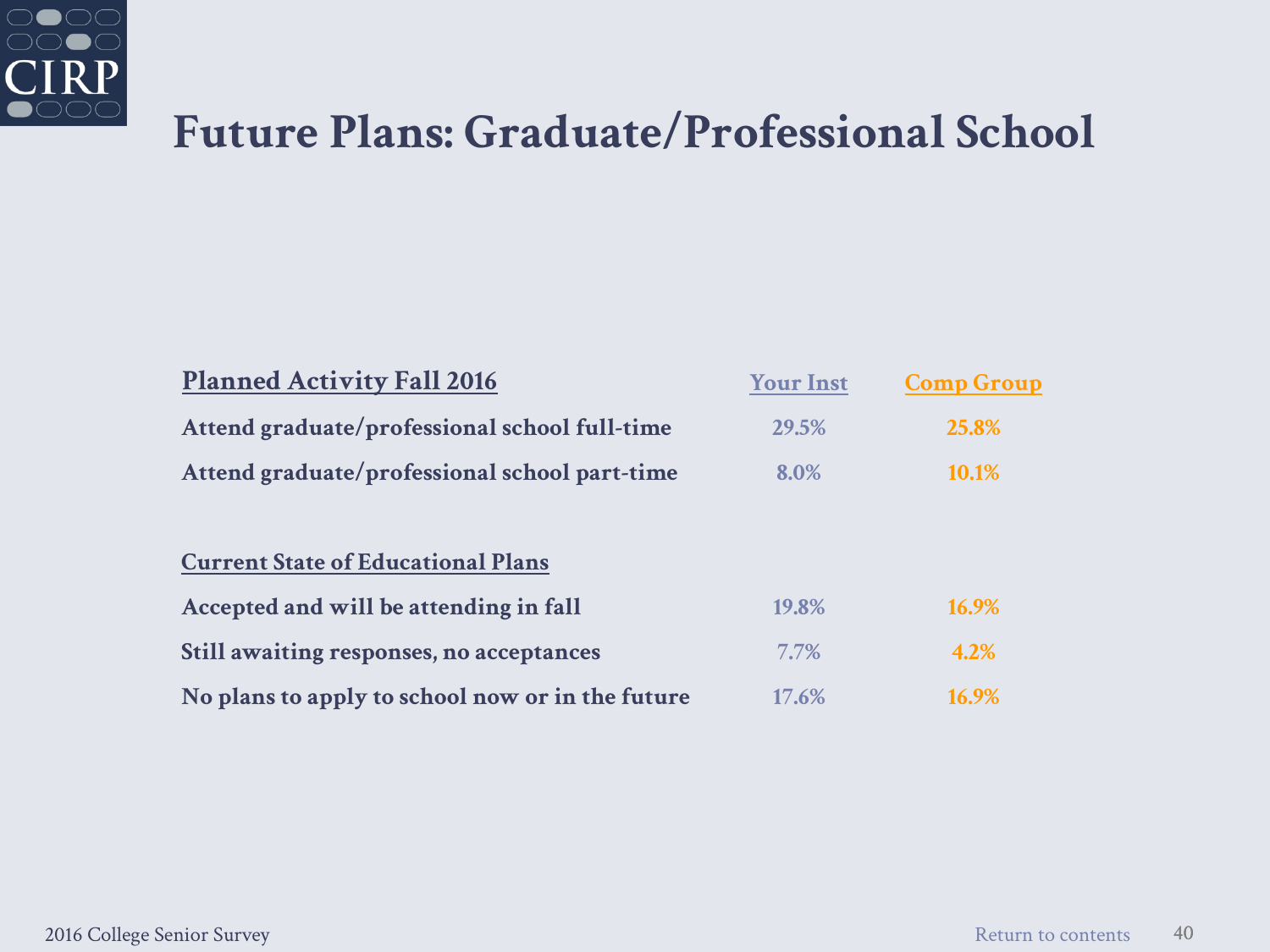

Future Plans: Graduate/Professional School
| Planned Activity Fall 2016 | Your Inst | Comp Group |
| --- | --- | --- |
| Attend graduate/professional school full-time | 29.5% | 25.8% |
| Attend graduate/professional school part-time | 8.0% | 10.1% |
|  |  |  |
| Current State of Educational Plans |  |  |
| Accepted and will be attending in fall | 19.8% | 16.9% |
| Still awaiting responses, no acceptances | 7.7% | 4.2% |
| No plans to apply to school now or in the future | 17.6% | 16.9% |
2016 College Senior Survey
40
40